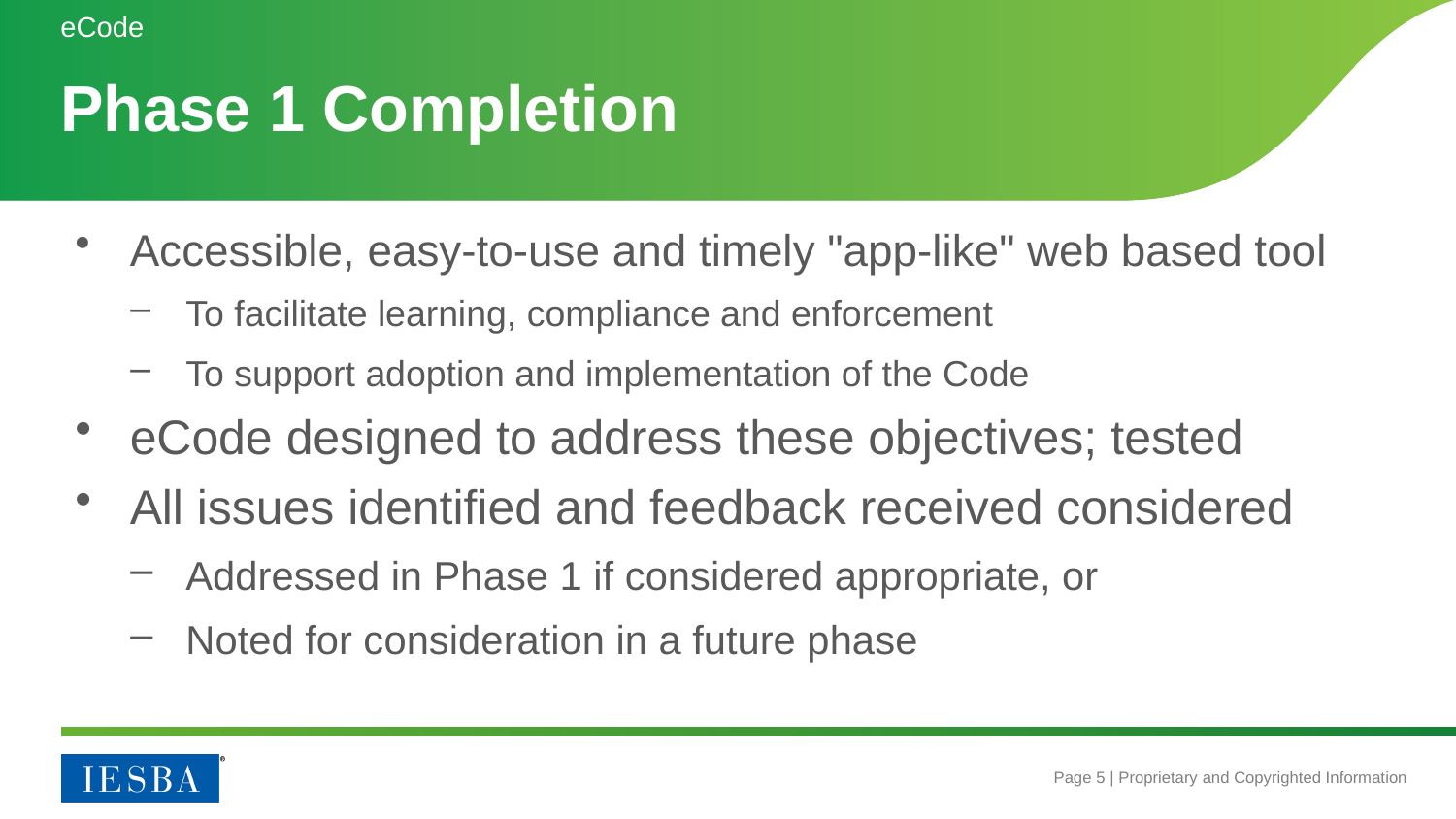

eCode
# Phase 1 Completion
Accessible, easy-to-use and timely "app-like" web based tool
To facilitate learning, compliance and enforcement
To support adoption and implementation of the Code
eCode designed to address these objectives; tested
All issues identified and feedback received considered
Addressed in Phase 1 if considered appropriate, or
Noted for consideration in a future phase